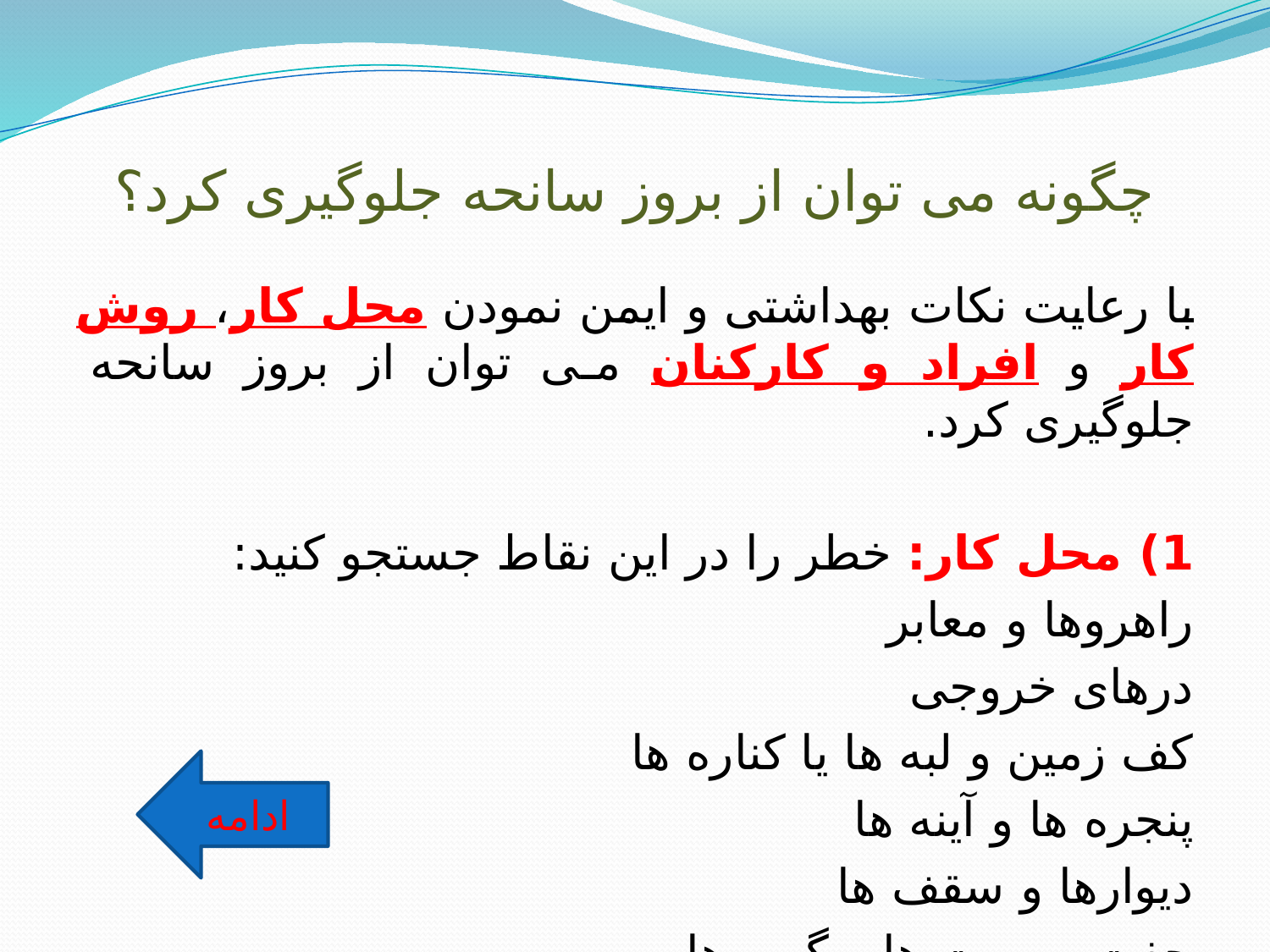

# چگونه می توان از بروز سانحه جلوگیری کرد؟
با رعایت نکات بهداشتی و ایمن نمودن محل کار، روش کار و افراد و کارکنان می توان از بروز سانحه جلوگیری کرد.

1) محل کار: خطر را در این نقاط جستجو کنید:
راهروها و معابر
درهای خروجی
کف زمین و لبه ها یا کناره ها
پنجره ها و آینه ها
دیوارها و سقف ها
چفت و بست ها و گیره ها
ادامه